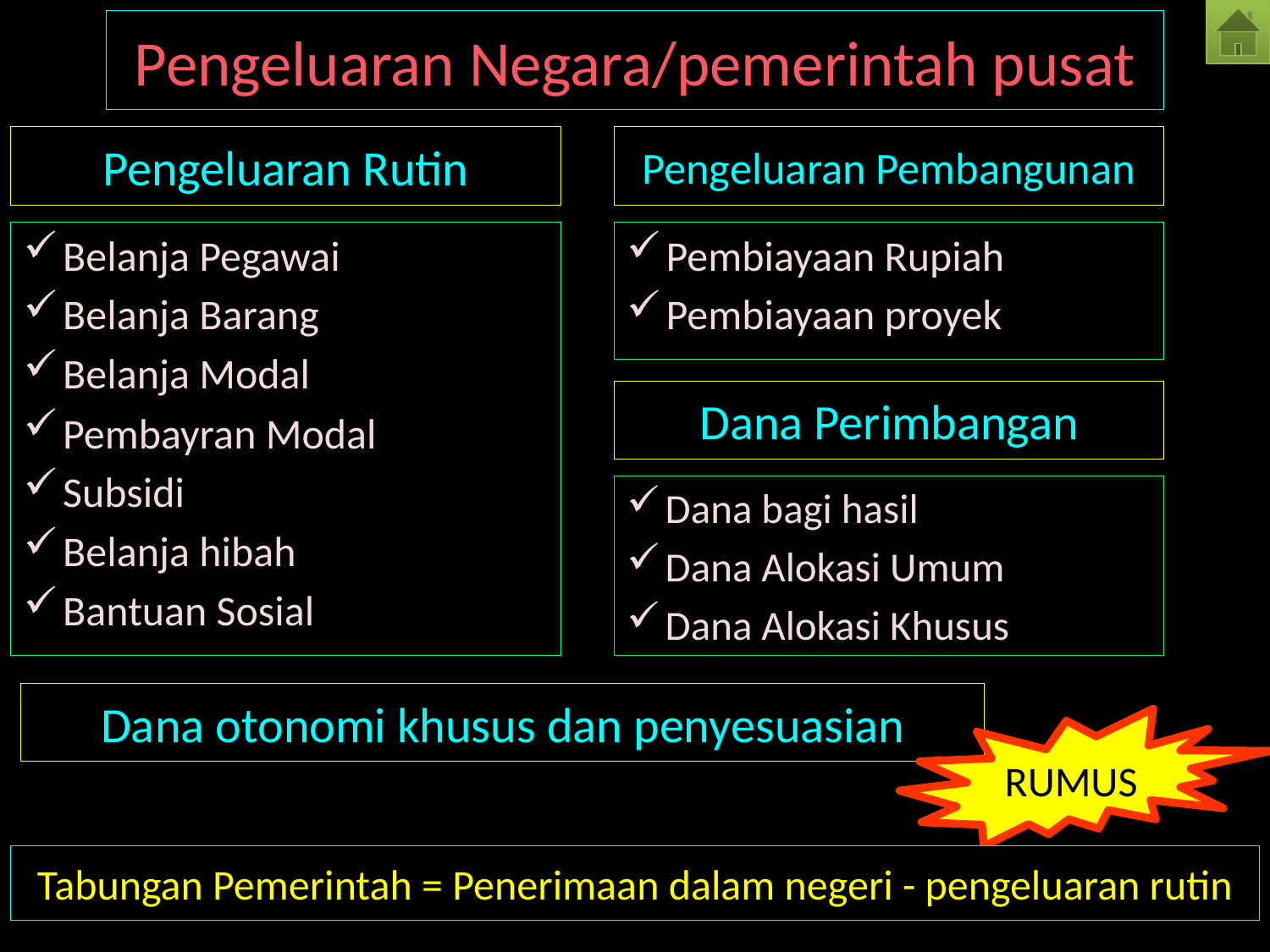

# Pengeluaran Negara/pemerintah pusat
Pengeluaran Rutin
Pengeluaran Pembangunan
Belanja Pegawai
Belanja Barang
Belanja Modal
Pembayran Modal
Subsidi
Belanja hibah
Bantuan Sosial
Pembiayaan Rupiah
Pembiayaan proyek
Dana Perimbangan
Dana bagi hasil
Dana Alokasi Umum
Dana Alokasi Khusus
Dana otonomi khusus dan penyesuasian
RUMUS
Tabungan Pemerintah = Penerimaan dalam negeri - pengeluaran rutin